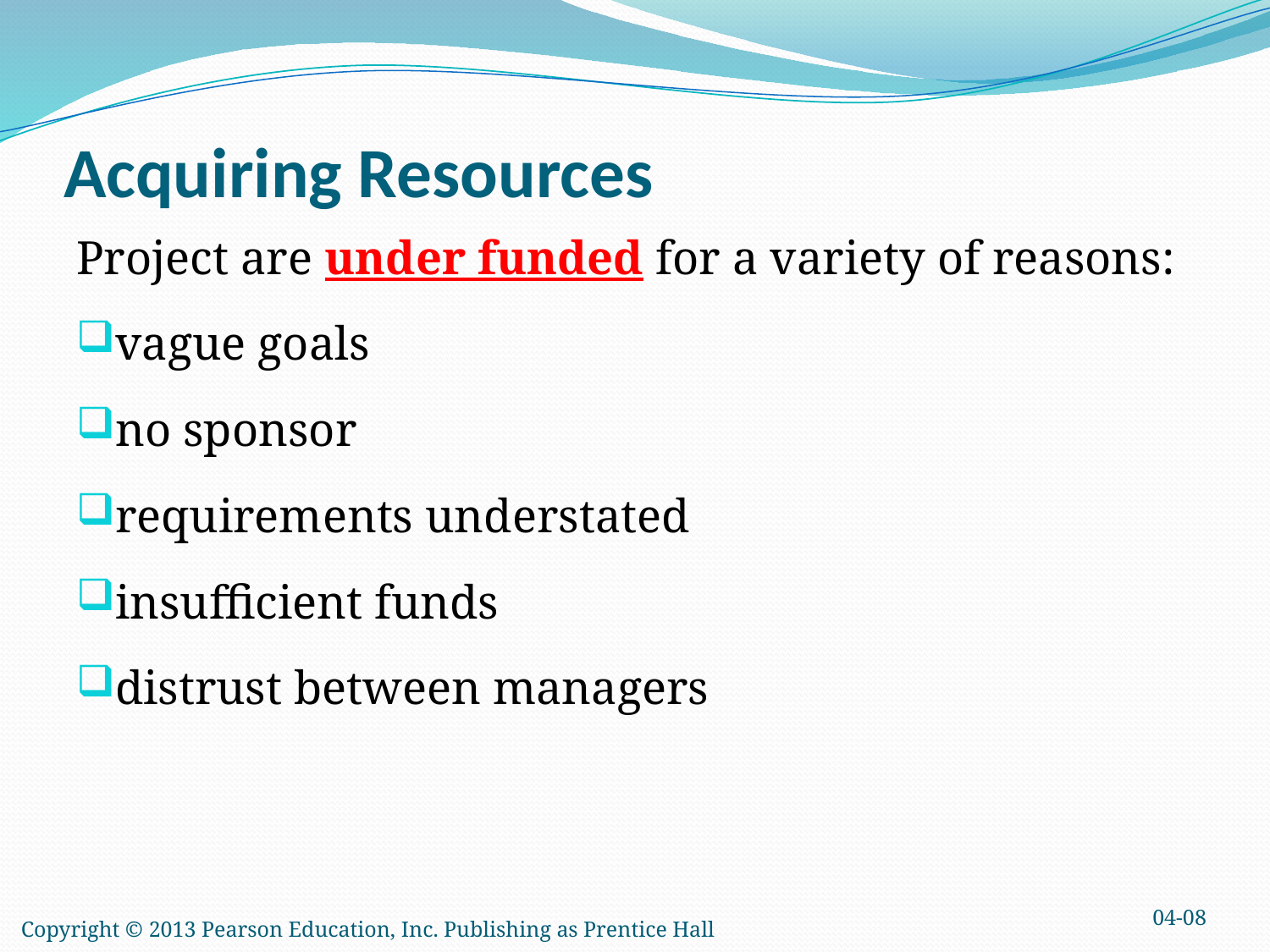

Acquiring Resources
Project are under funded for a variety of reasons:
vague goals
no sponsor
requirements understated
insufficient funds
distrust between managers

04-08
Copyright © 2013 Pearson Education, Inc. Publishing as Prentice Hall